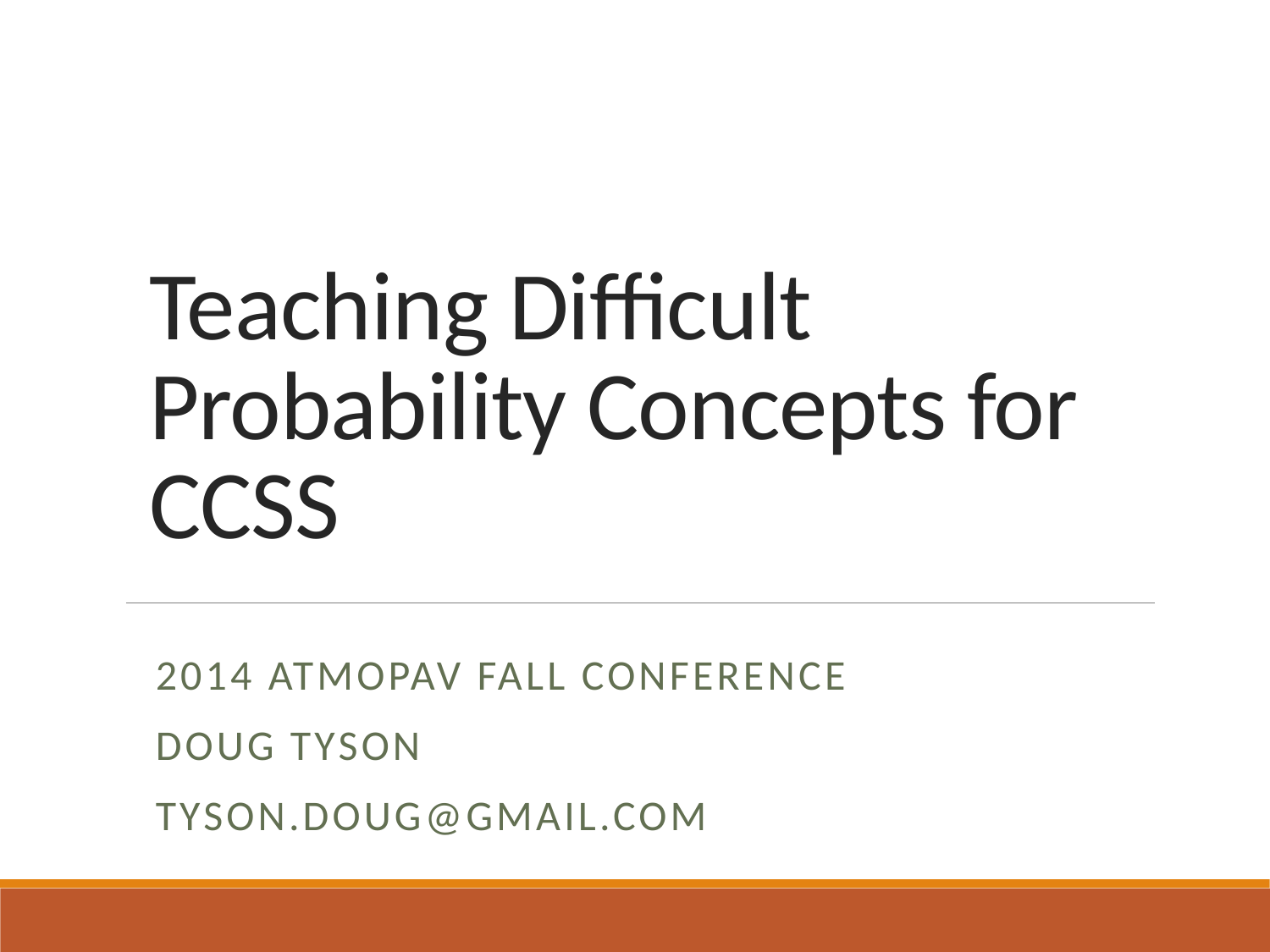

# Teaching Difficult Probability Concepts for CCSS
2014 ATMOPAV FALL Conference
Doug Tyson
tyson.doug@gmail.com